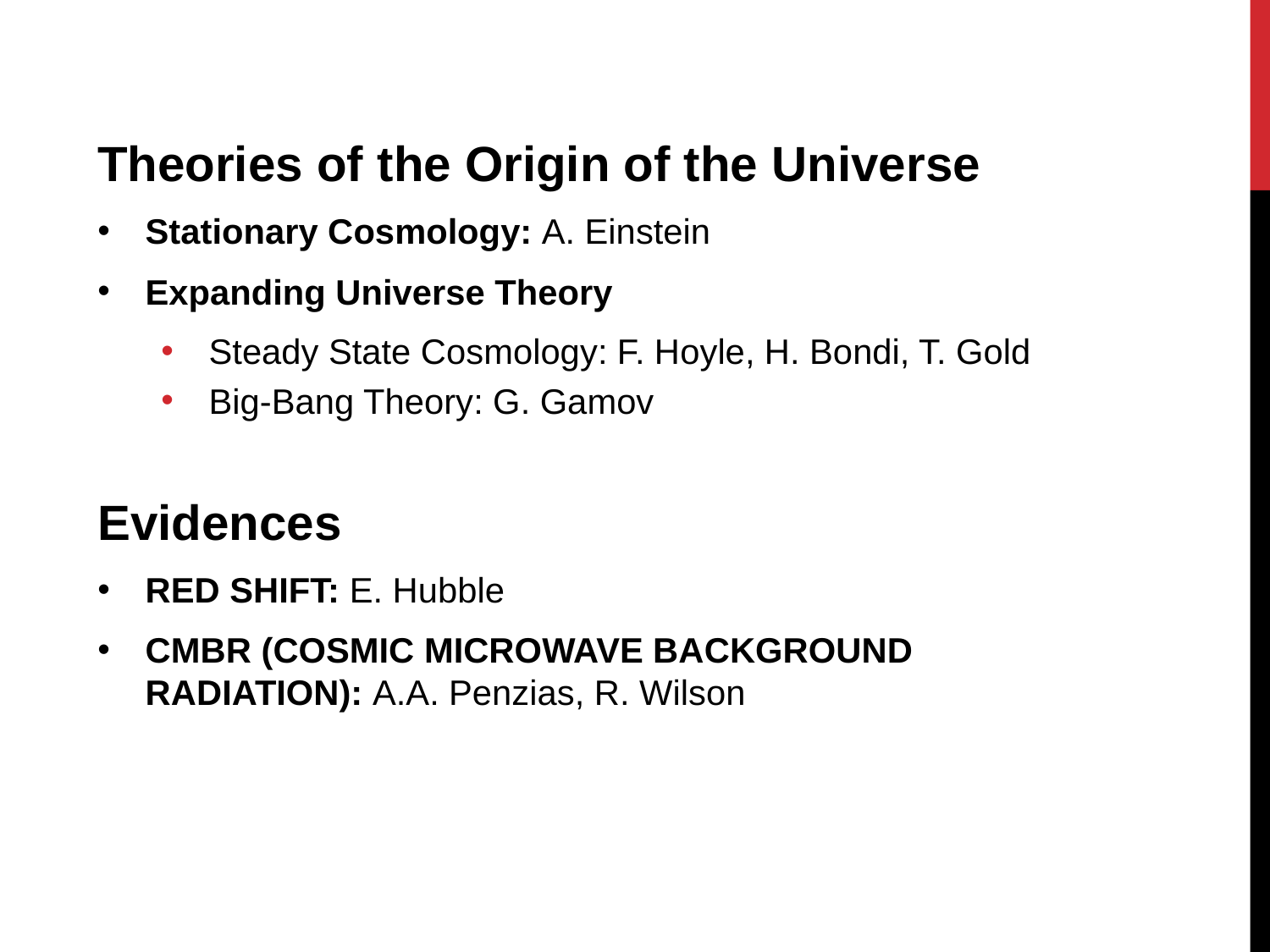

Theories of the Origin of the Universe
Stationary Cosmology: A. Einstein
Expanding Universe Theory
Steady State Cosmology: F. Hoyle, H. Bondi, T. Gold
Big-Bang Theory: G. Gamov

Evidences
RED SHIFT: E. Hubble
CMBR (COSMIC MICROWAVE BACKGROUND RADIATION): A.A. Penzias, R. Wilson